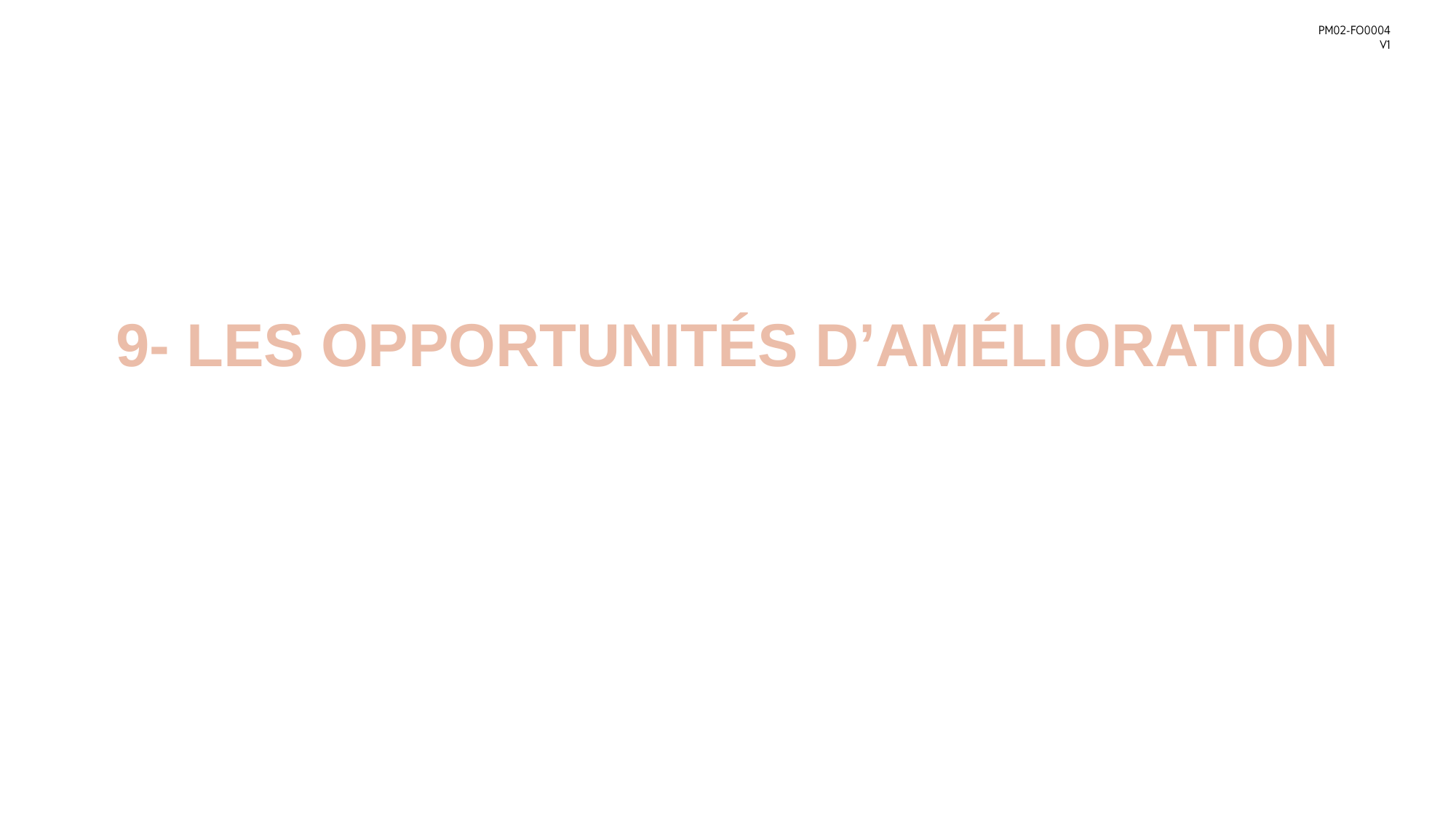

PM02-FO0004
V1
# 9- LES OPPORTUNITÉS D’AMÉLIORATION